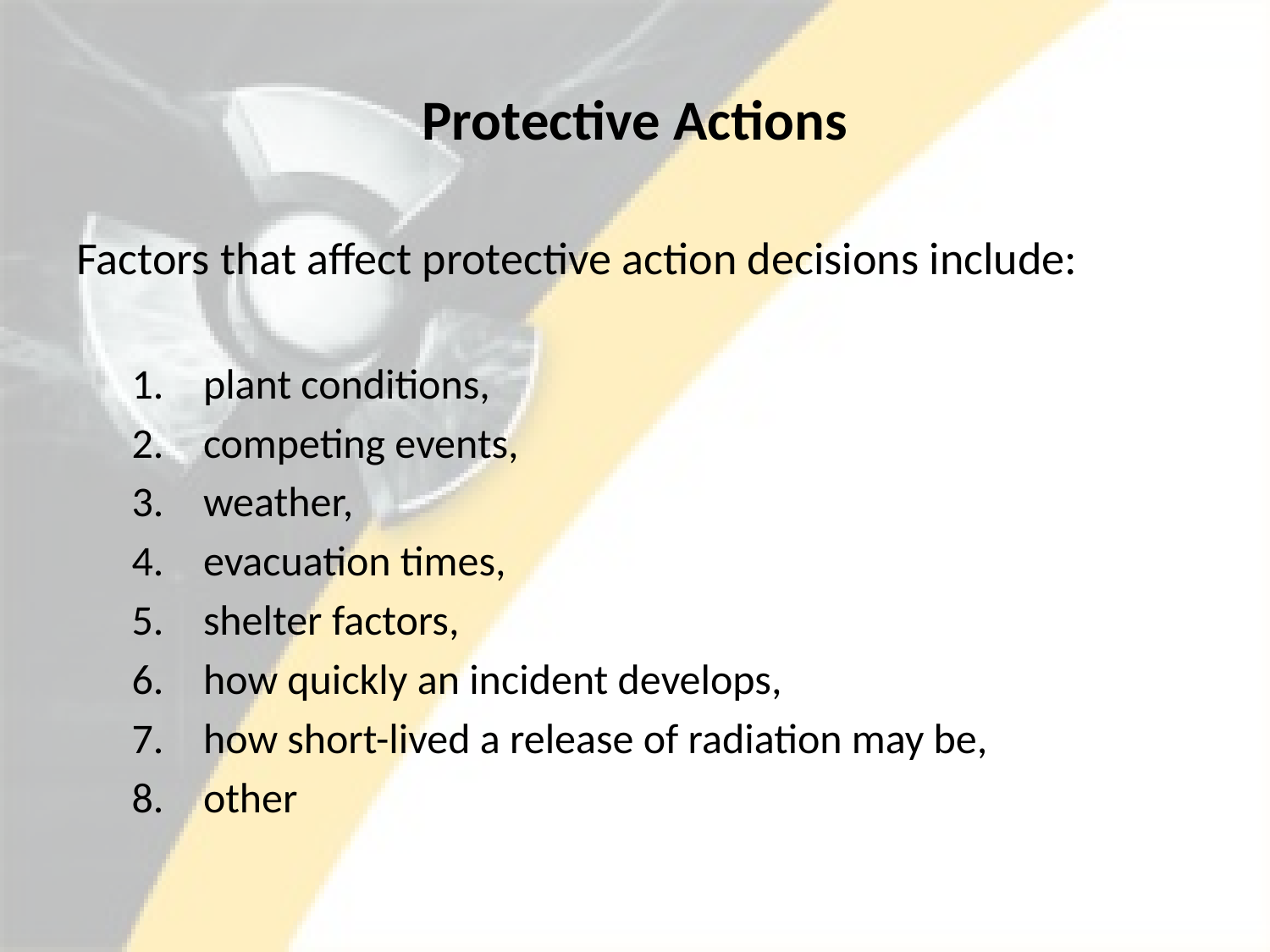

# Protective Actions
Factors that affect protective action decisions include:

plant conditions,
competing events,
weather,
evacuation times,
shelter factors,
how quickly an incident develops,
how short-lived a release of radiation may be,
other